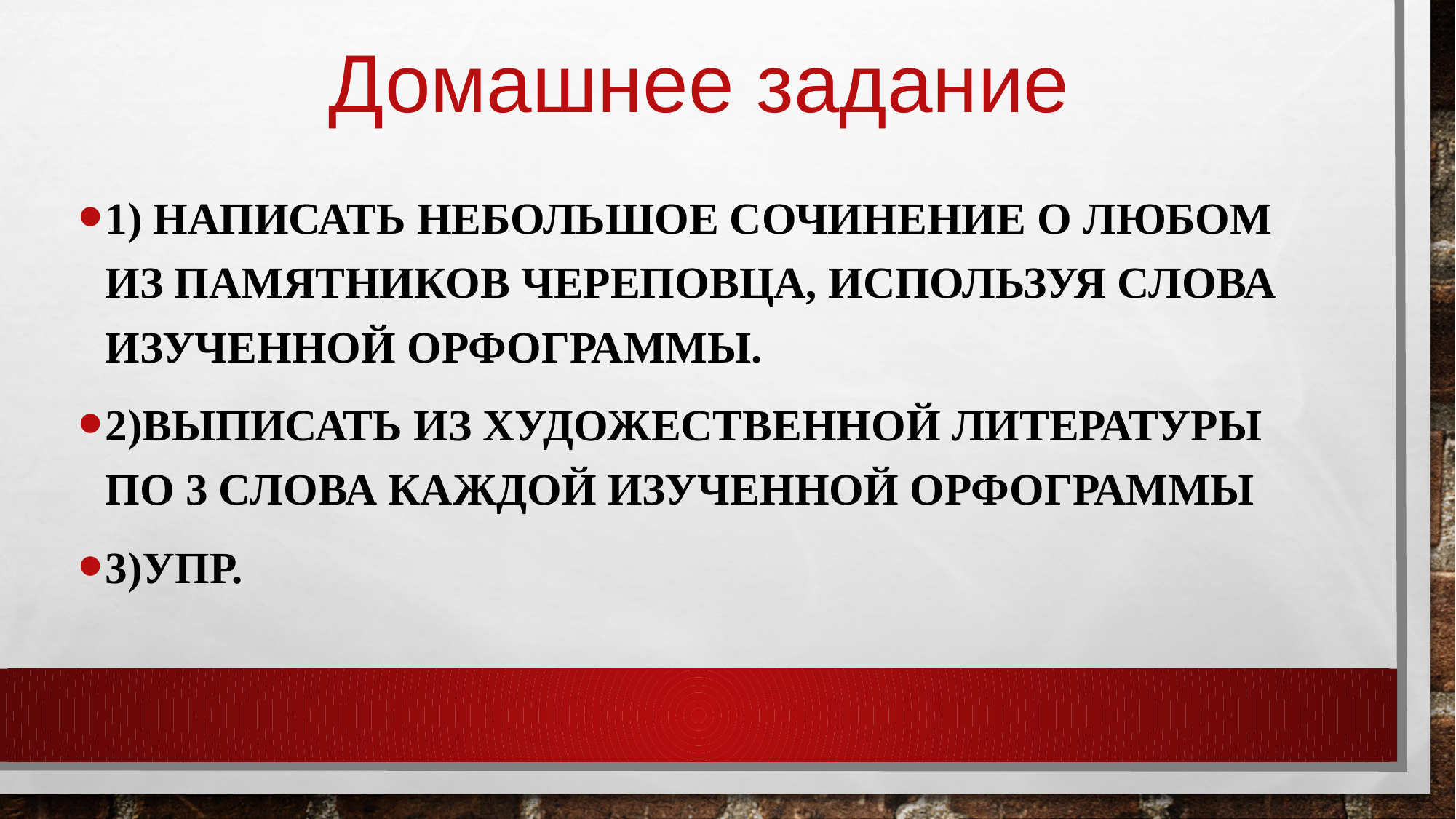

# Домашнее задание
1) Написать небольшое сочинение о любом из памятников Череповца, используя слова изученной орфограммы.
2)Выписать из художественной литературы по 3 слова каждой изученной орфограммы
3)Упр.